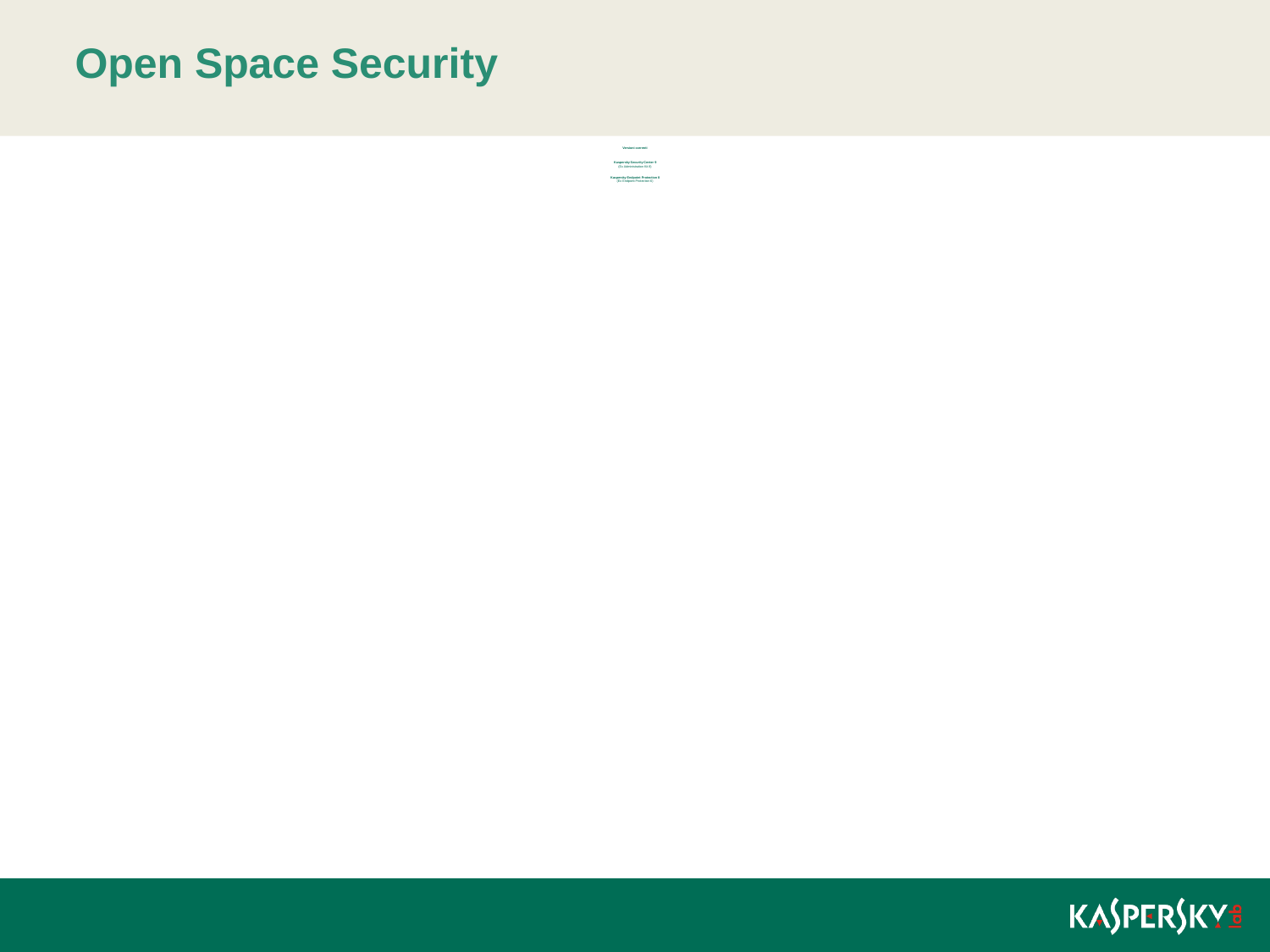

Open Space Security
# Versioni correnti Kaspersky Security Center 9 (Ex Administration Kit 8) Kaspersky Endpoint Protection 8 (Ex Endpoint Protection 6)